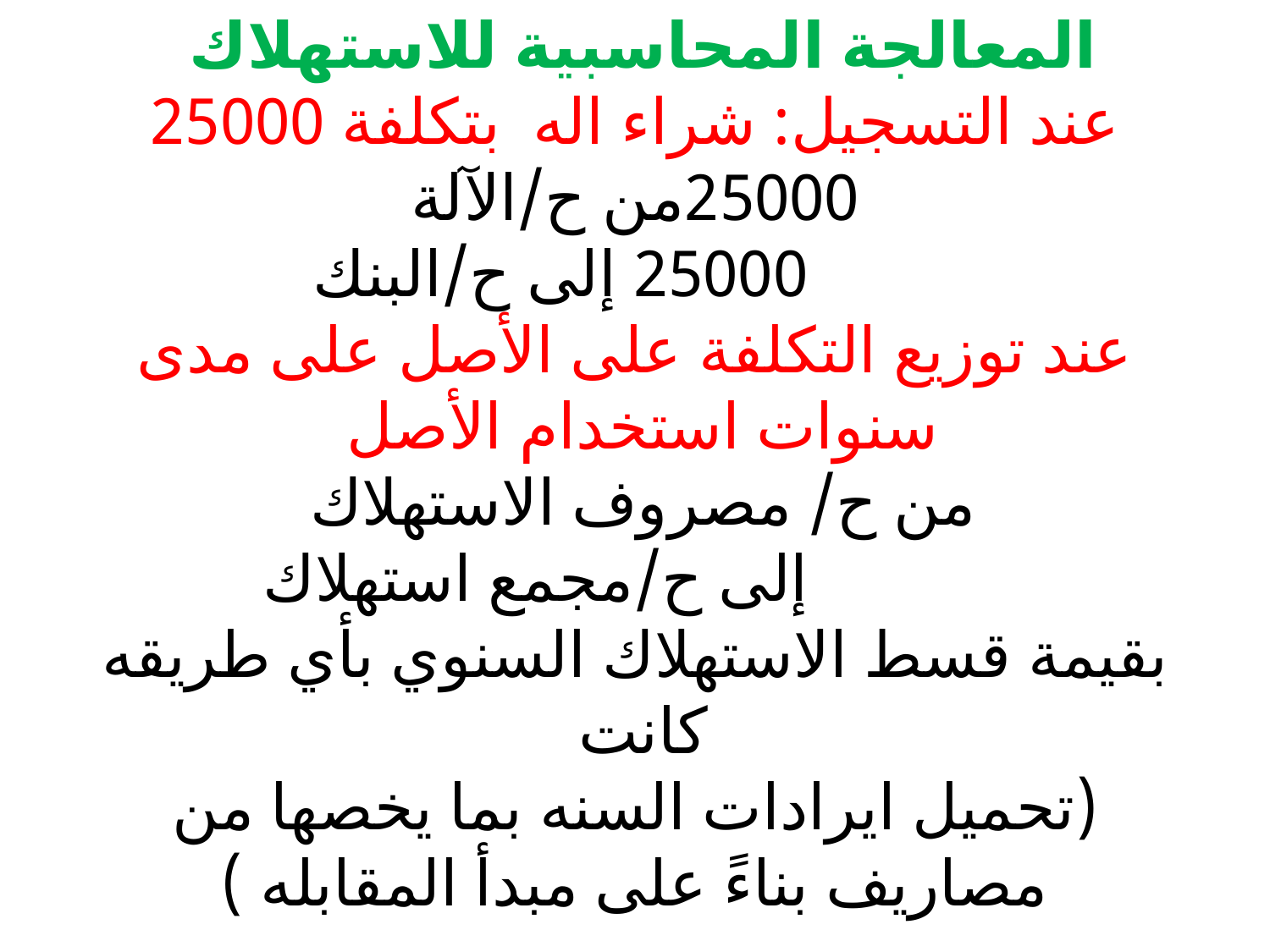

# المعالجة المحاسبية للاستهلاك عند التسجيل: شراء اله  بتكلفة 25000 25000من ح/الآلة 25000 إلى ح/البنك عند توزيع التكلفة على الأصل على مدى سنوات استخدام الأصل من ح/ مصروف الاستهلاك إلى ح/مجمع استهلاك بقيمة قسط الاستهلاك السنوي بأي طريقه كانت (تحميل ايرادات السنه بما يخصها من مصاريف بناءً على مبدأ المقابله )